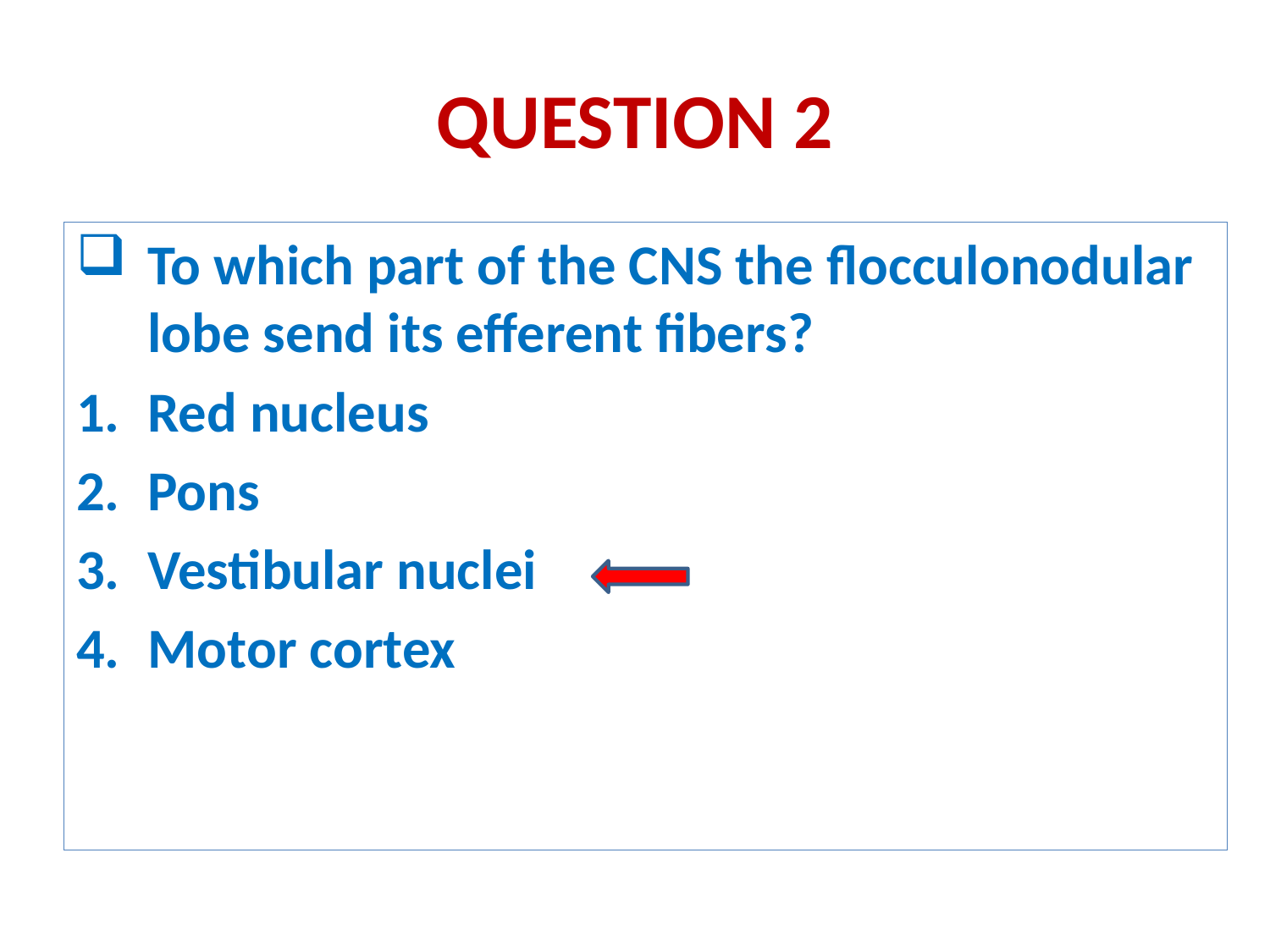

# QUESTION 2
To which part of the CNS the flocculonodular lobe send its efferent fibers?
Red nucleus
Pons
Vestibular nuclei
Motor cortex